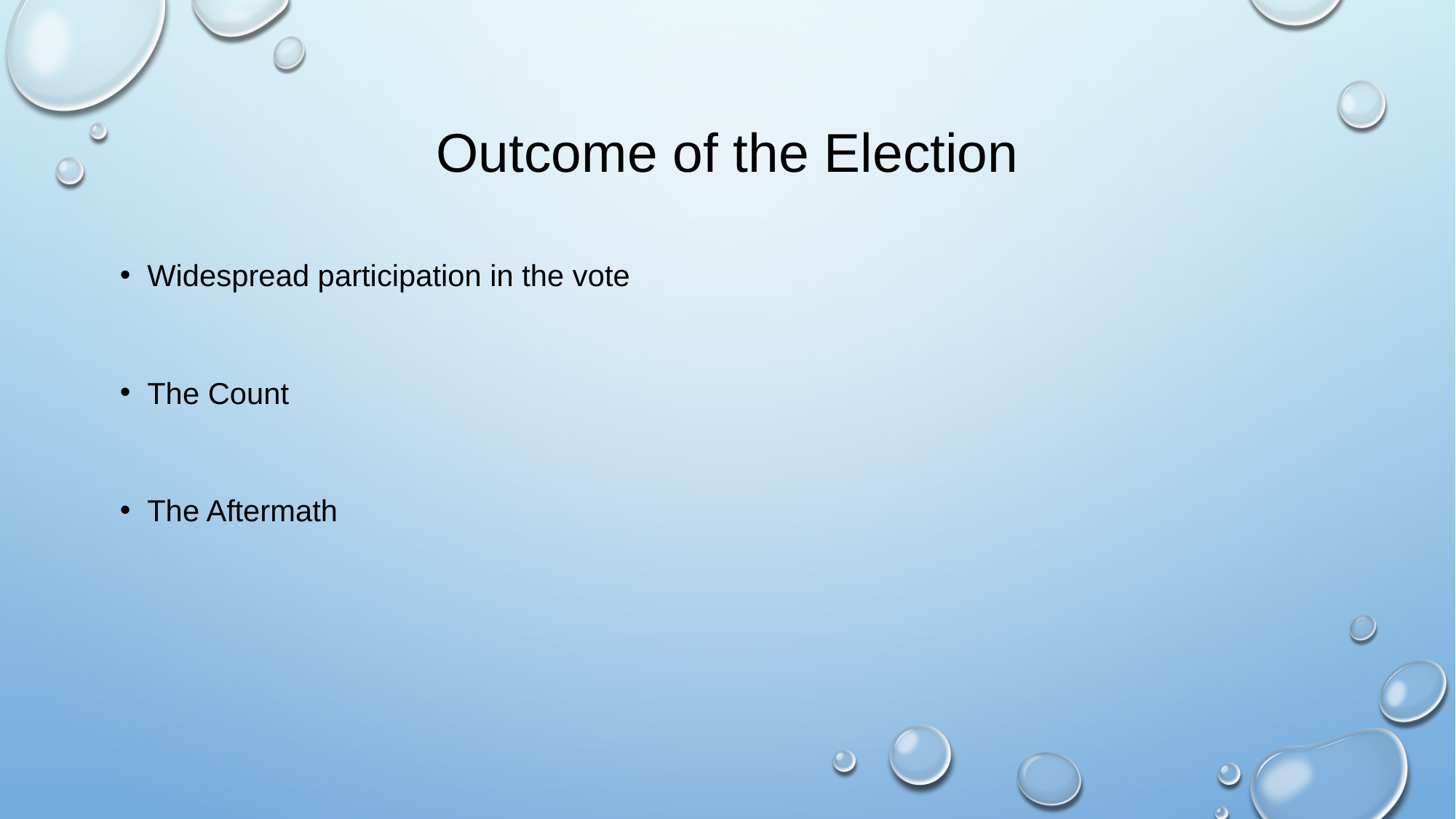

# Outcome of the Election
Widespread participation in the vote

The Count

The Aftermath